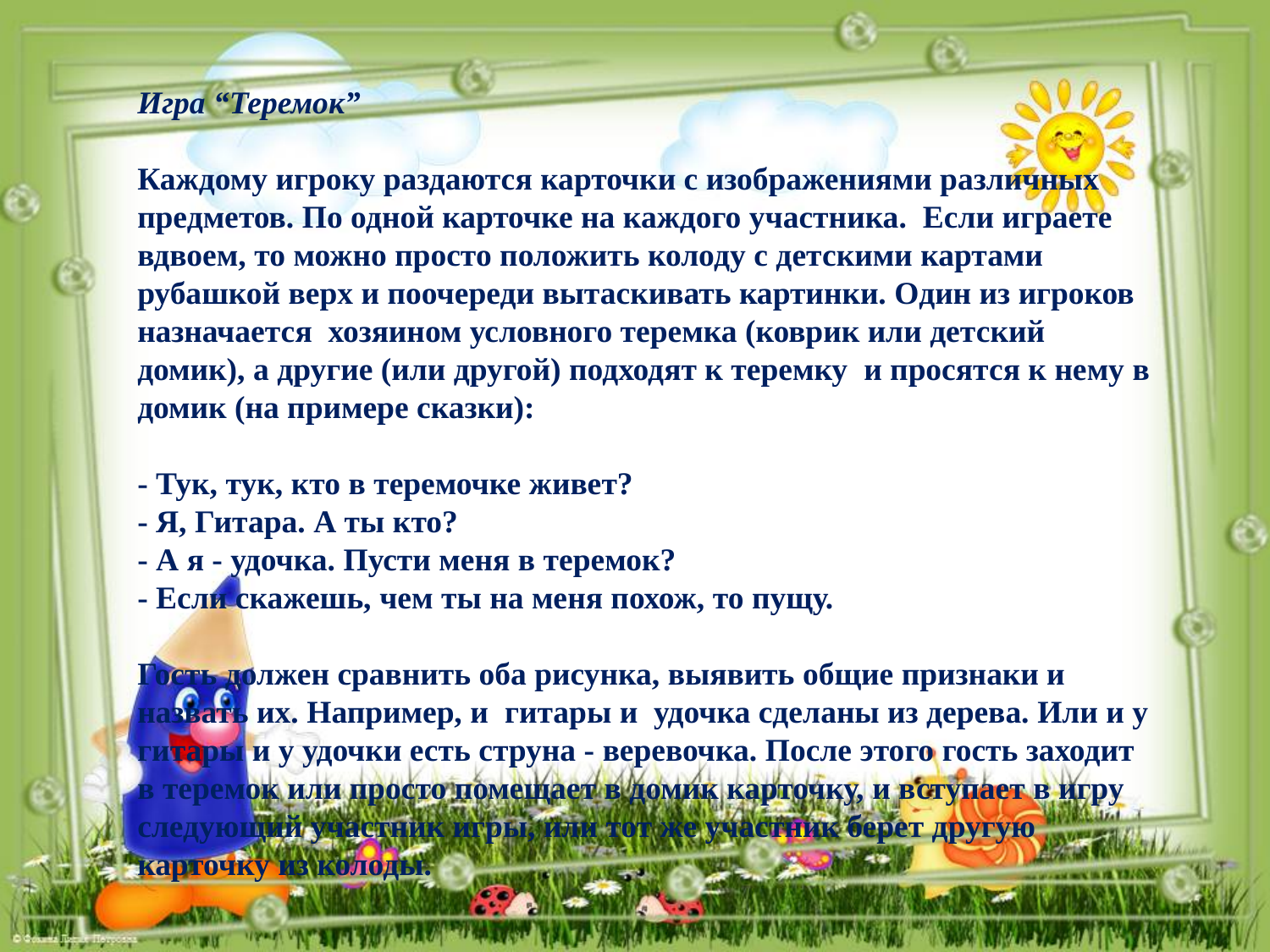

Игра “Теремок”
Каждому игроку раздаются карточки с изображениями различных предметов. По одной карточке на каждого участника.  Если играете вдвоем, то можно просто положить колоду с детскими картами рубашкой верх и поочереди вытаскивать картинки. Один из игроков назначается  хозяином условного теремка (коврик или детский домик), а другие (или другой) подходят к теремку  и просятся к нему в домик (на примере сказки):
- Тук, тук, кто в теремочке живет?
- Я, Гитара. А ты кто?
- А я - удочка. Пусти меня в теремок?
- Если скажешь, чем ты на меня похож, то пущу.
Гость должен сравнить оба рисунка, выявить общие признаки и назвать их. Например, и  гитары и  удочка сделаны из дерева. Или и у гитары и у удочки есть струна - веревочка. После этого гость заходит в теремок или просто помещает в домик карточку, и вступает в игру следующий участник игры, или тот же участник берет другую карточку из колоды.